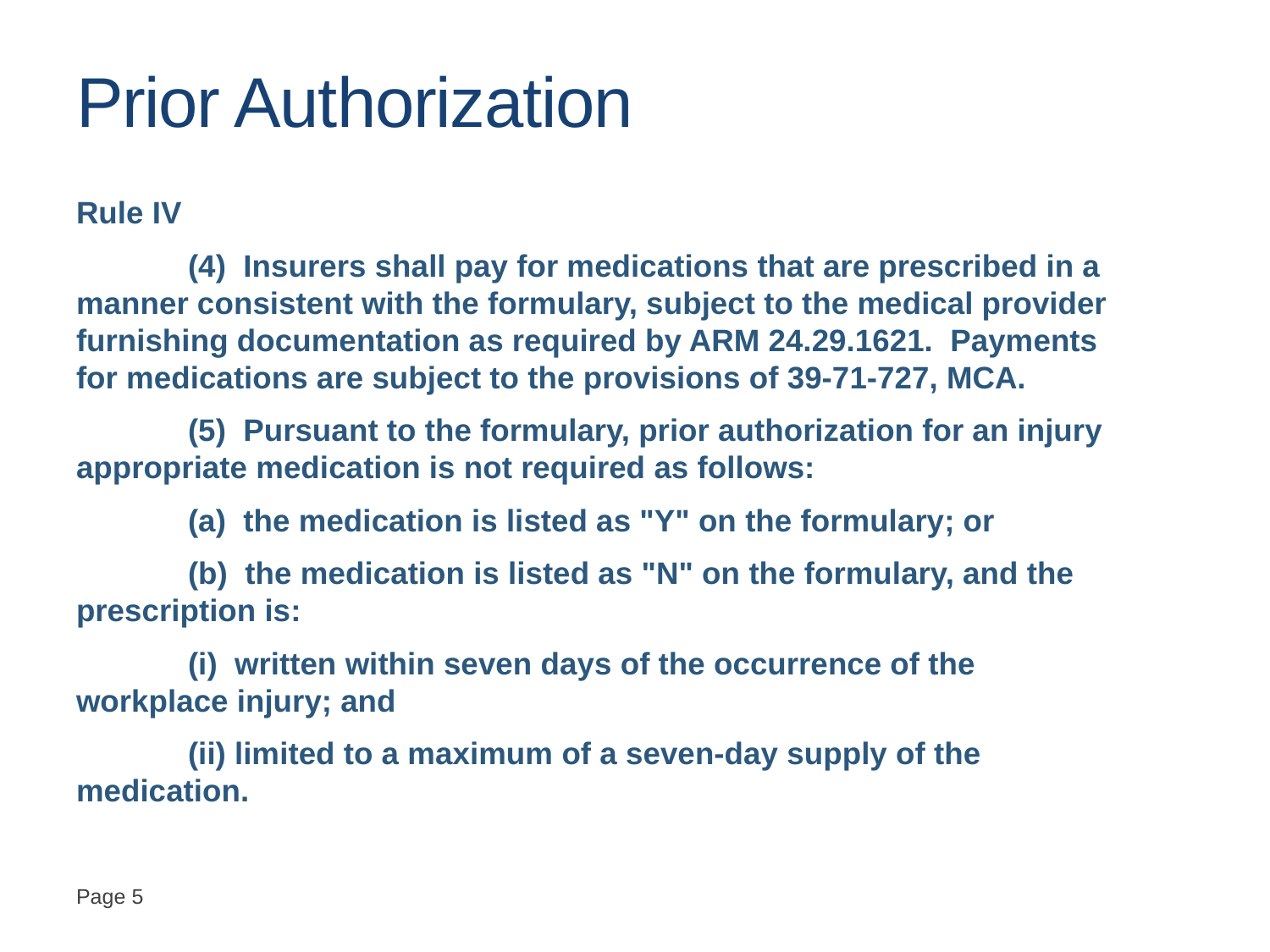

# Prior Authorization
Rule IV
	(4)  Insurers shall pay for medications that are prescribed in a manner consistent with the formulary, subject to the medical provider furnishing documentation as required by ARM 24.29.1621.  Payments for medications are subject to the provisions of 39-71-727, MCA.
	(5)  Pursuant to the formulary, prior authorization for an injury appropriate medication is not required as follows:
	(a)  the medication is listed as "Y" on the formulary; or
	(b)  the medication is listed as "N" on the formulary, and the prescription is:
	(i)  written within seven days of the occurrence of the workplace injury; and
	(ii) limited to a maximum of a seven-day supply of the medication.

Page 5